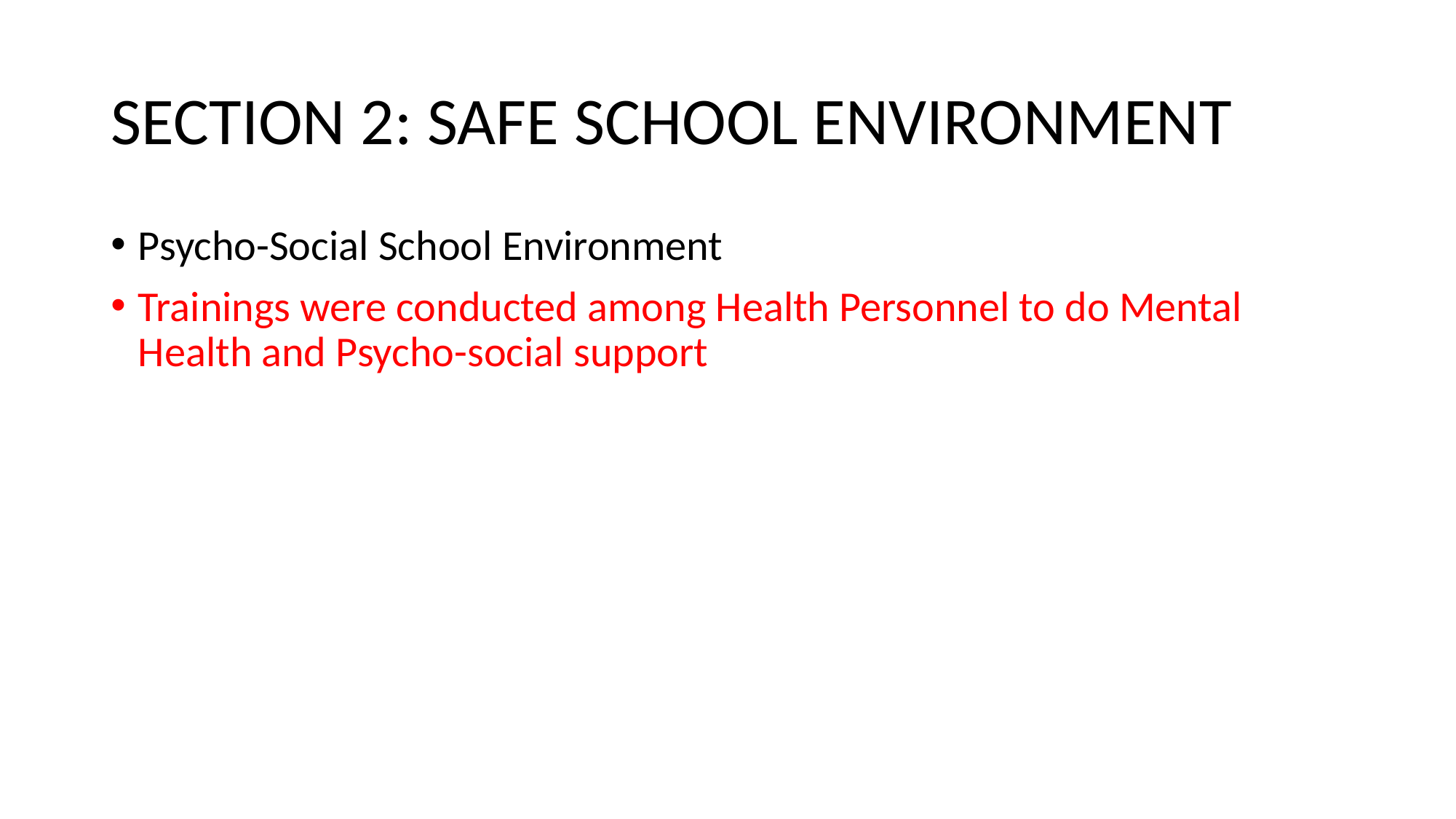

# SECTION 2: SAFE SCHOOL ENVIRONMENT
Psycho-Social School Environment
Trainings were conducted among Health Personnel to do Mental Health and Psycho-social support